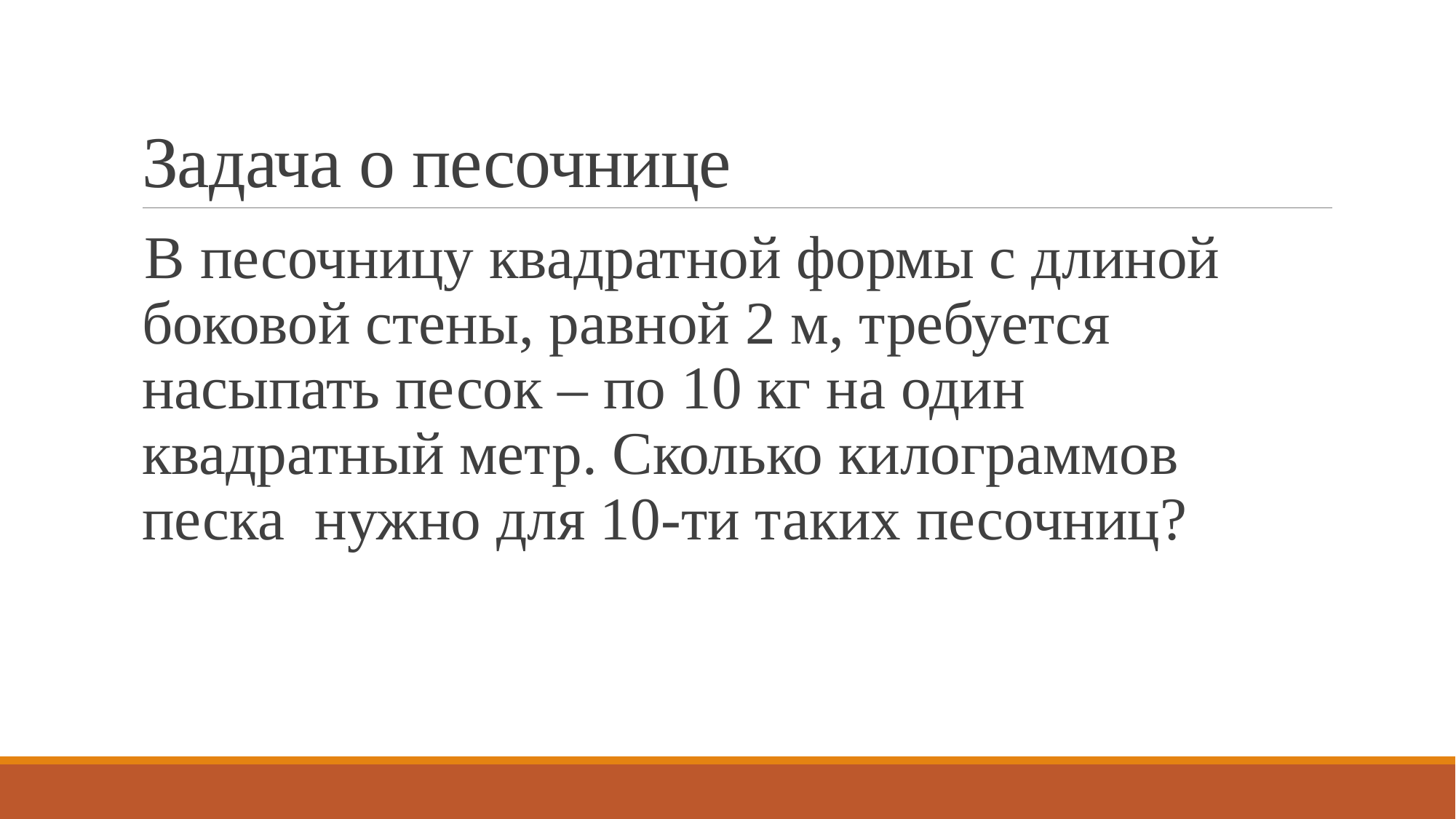

# Задача о песочнице
В песочницу квадратной формы с длиной боковой стены, равной 2 м, требуется насыпать песок – по 10 кг на один квадратный метр. Сколько килограммов песка  нужно для 10-ти таких песочниц?